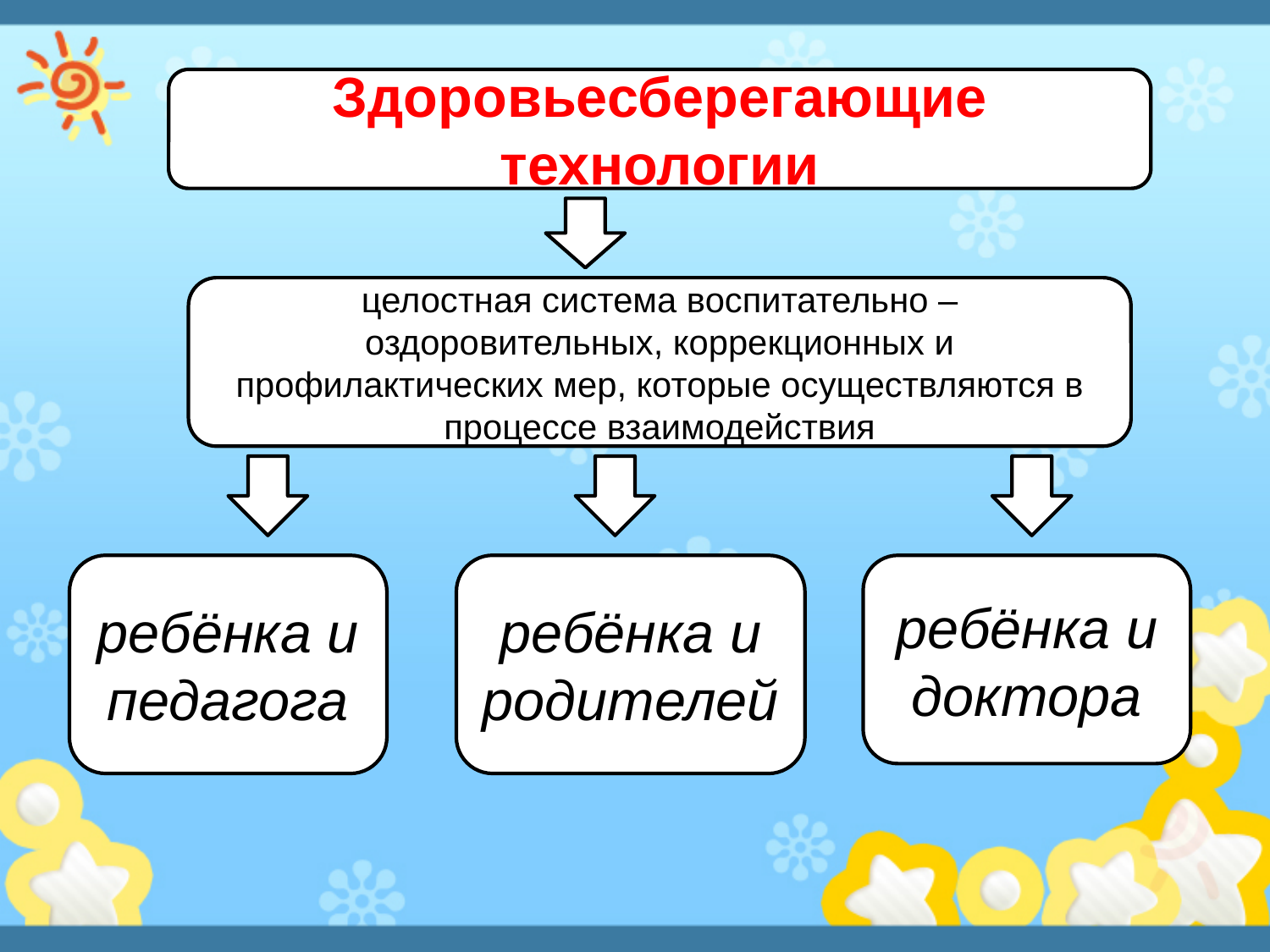

Здоровьесберегающие технологии

целостная система воспитательно – оздоровительных, коррекционных и профилактических мер, которые осуществляются в процессе взаимодействия

ребёнка и педагога
ребёнка и родителей
ребёнка и доктора